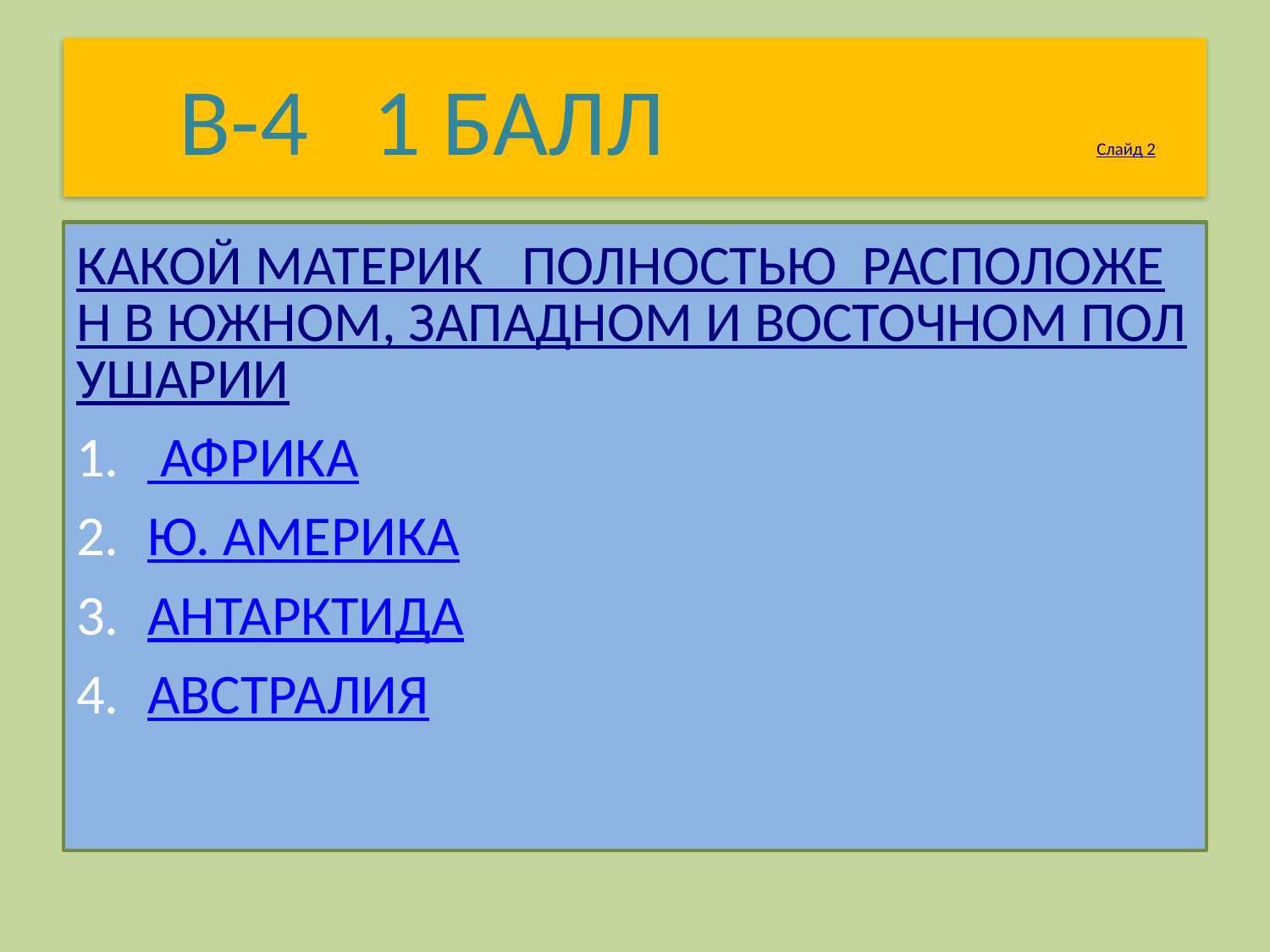

# В-4   1 БАЛЛ                    Слайд 2
КАКОЙ МАТЕРИК   ПОЛНОСТЬЮ  РАСПОЛОЖЕН В ЮЖНОМ, ЗАПАДНОМ И ВОСТОЧНОМ ПОЛУШАРИИ
 АФРИКА
Ю. АМЕРИКА
АНТАРКТИДА
АВСТРАЛИЯ